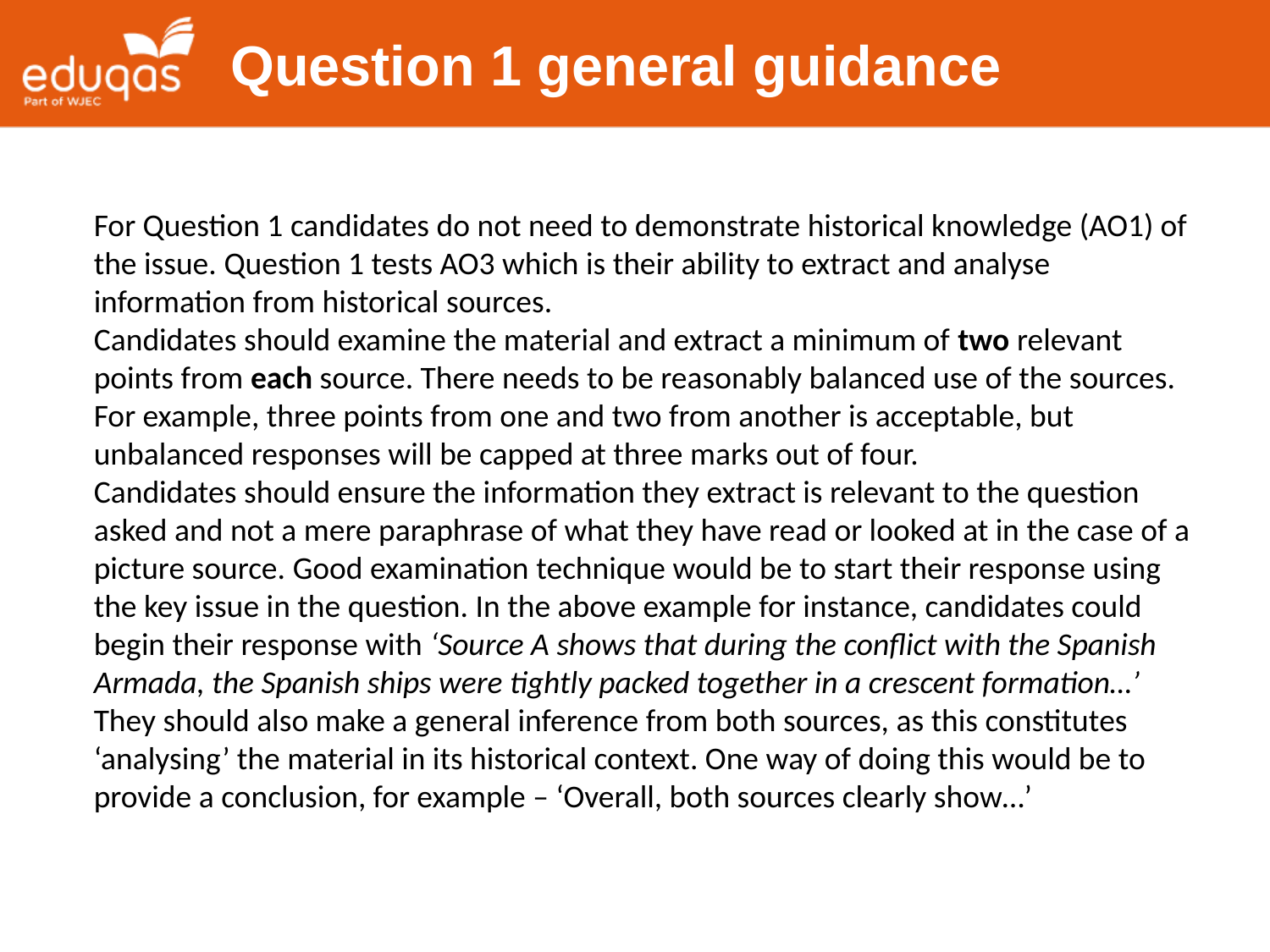

# Question 1 general guidance
For Question 1 candidates do not need to demonstrate historical knowledge (AO1) of the issue. Question 1 tests AO3 which is their ability to extract and analyse information from historical sources.
Candidates should examine the material and extract a minimum of two relevant points from each source. There needs to be reasonably balanced use of the sources. For example, three points from one and two from another is acceptable, but unbalanced responses will be capped at three marks out of four.
Candidates should ensure the information they extract is relevant to the question asked and not a mere paraphrase of what they have read or looked at in the case of a picture source. Good examination technique would be to start their response using the key issue in the question. In the above example for instance, candidates could begin their response with ‘Source A shows that during the conflict with the Spanish Armada, the Spanish ships were tightly packed together in a crescent formation…’
They should also make a general inference from both sources, as this constitutes ‘analysing’ the material in its historical context. One way of doing this would be to provide a conclusion, for example – ‘Overall, both sources clearly show…’